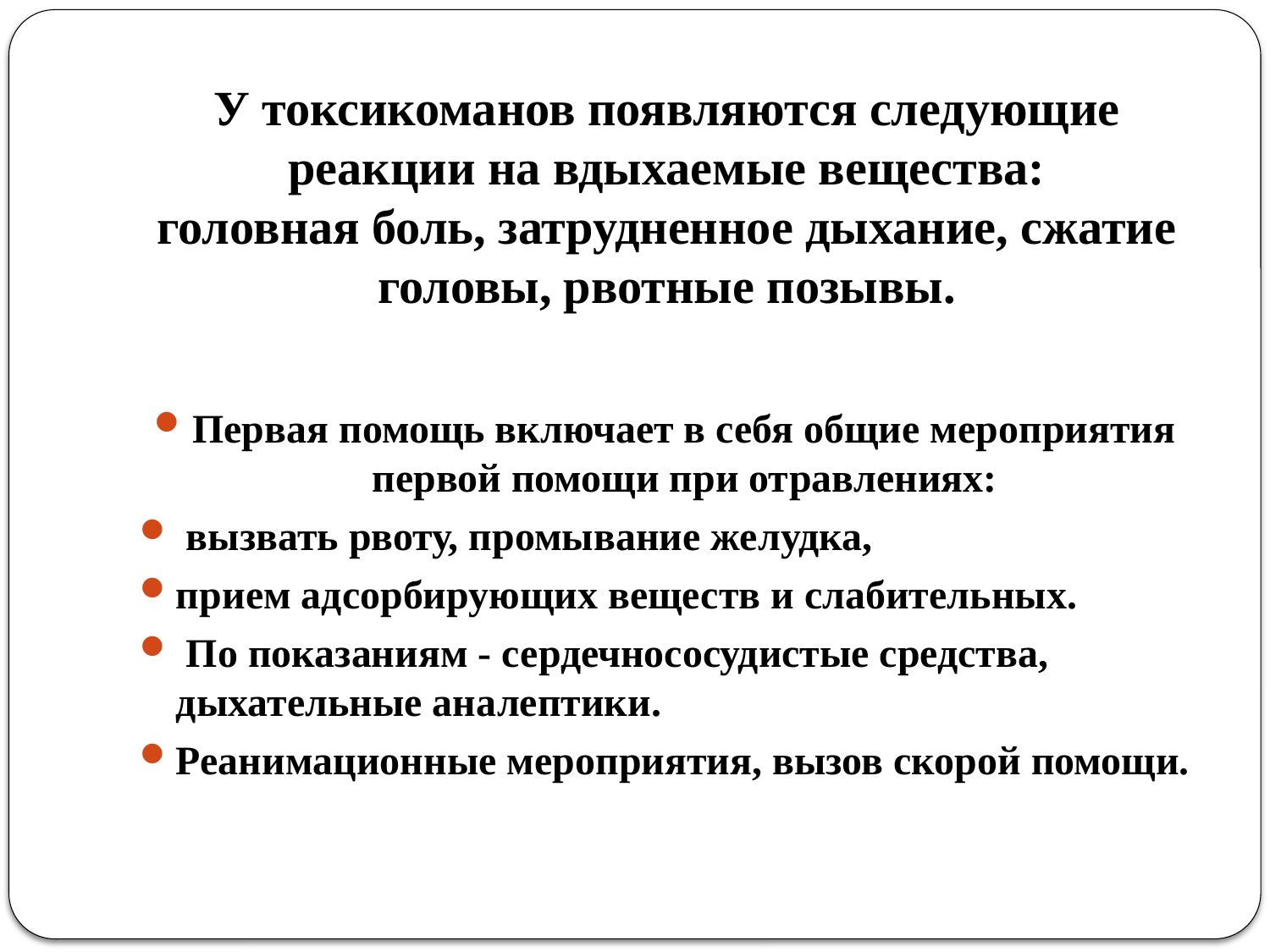

# У токсикоманов появляются следующие реакции на вдыхаемые вещества: головная боль, затрудненное дыхание, сжатие головы, рвотные позывы.
Первая помощь включает в себя общие мероприятия первой помощи при отравлениях:
 вызвать рвоту, промывание желудка,
прием адсорбирующих веществ и слабительных.
 По показаниям - сердечнососудистые средства, дыхательные аналептики.
Реанимационные мероприятия, вызов скорой помощи.